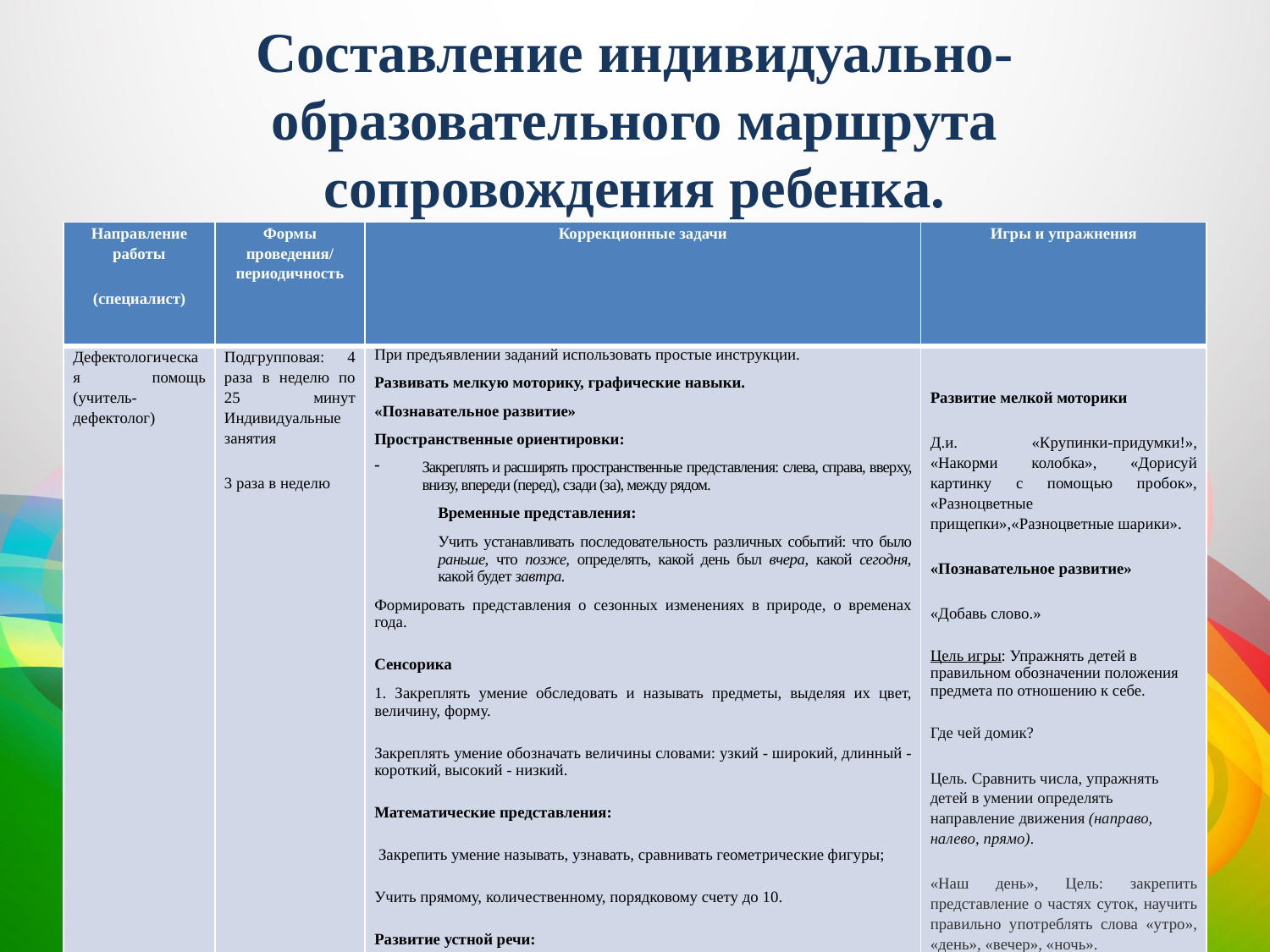

# Составление индивидуально-образовательного маршрута сопровождения ребенка.
| Направление работы (специалист) | Формы проведения/ периодичность | Коррекционные задачи | Игры и упражнения |
| --- | --- | --- | --- |
| Дефектологическая помощь (учитель-дефектолог) | Подгрупповая: 4 раза в неделю по 25 минут Индивидуальные занятия 3 раза в неделю | При предъявлении заданий использовать простые инструкции. Развивать мелкую моторику, графические навыки. «Познавательное развитие» Пространственные ориентировки: Закреплять и расширять пространственные представления: слева, справа, вверху, внизу, впереди (перед), сзади (за), между рядом. Временные представления: Учить устанавливать последовательность раз­личных событий: что было раньше, что позже, определять, какой день был вчера, какой сегодня, какой будет завтра. Формировать представления о сезонных изменениях в природе, о временах года. Сенсорика 1. Закреплять умение обследовать и называть предметы, выделяя их цвет, величину, форму. Закреплять умение обозначать величины словами: узкий - широкий, длинный - короткий, высокий - низкий. Математические представления: Закрепить умение называть, узнавать, сравнивать геометрические фигуры; Учить прямому, количественному, порядковому счету до 10. Развитие устной речи: Развивать артикуляционную моторику. Развивать фонематическое восприятие, формировать умение называть слова, начинающиеся на определенный звук, Закреплять произношение шипящих звуков | Развитие мелкой моторики Д.и. «Крупинки-придумки!», «Накорми колобка», «Дорисуй картинку с помощью пробок», «Разноцветные прищепки»,«Разноцветные шарики». «Познавательное развитие» «Добавь слово.» Цель игры: Упражнять детей в правильном обозначении положения предмета по отношению к себе. Где чей домик? Цель. Сравнить числа, упражнять детей в умении определять направление движения (направо, налево, прямо). «Наш день», Цель: закрепить представление о частях суток, научить правильно употреблять слова «утро», «день», «вечер», «ночь». "Когда это бывает?" Цель: закрепить представление о последовательности времен года. «Длинное - короткое» Цель: развитие у детей четкого дифференцированного восприятия новых качеств величины. «Найди предмет» Цель: учить сопоставлять формы предметов с геометрическими образцами. «Веселые матрешки» Цель: учить различать и сравнивать предметы по разным качествам величины. «Чиним одеяло» Цель: Составление геометрических фигур из данных деталей. «Украсим платок» Цель: учить сравнивать две равные и неравные по количеству группы предметов, упражнять в ориентировке на плоскости. См. «Картотека дидактисеских игр по формированию элементарных математических представлений» «Речевое развитие» Развитие речевого слуха. «Угадай, кто кричит» Цель: воспитание у детей умения сосредоточивать слуховое внимание. «Скажи, как я.» Цель: учить детей говорить громко, тихо, шепотом, а также развивать слуховое восприятие (различать степень громкости произнесенных слов). Сказка «Поспешили - насмешили» Цель: развивать речевой слух и речевую активность детей, побуждать произносить звуки по подражанию. Развитие умения правильно произносить зву­ки по подражанию. «Что делаешь» Цель: активизировать употребление глаголов и глагольных форм. См. Игры по развитию речи. |